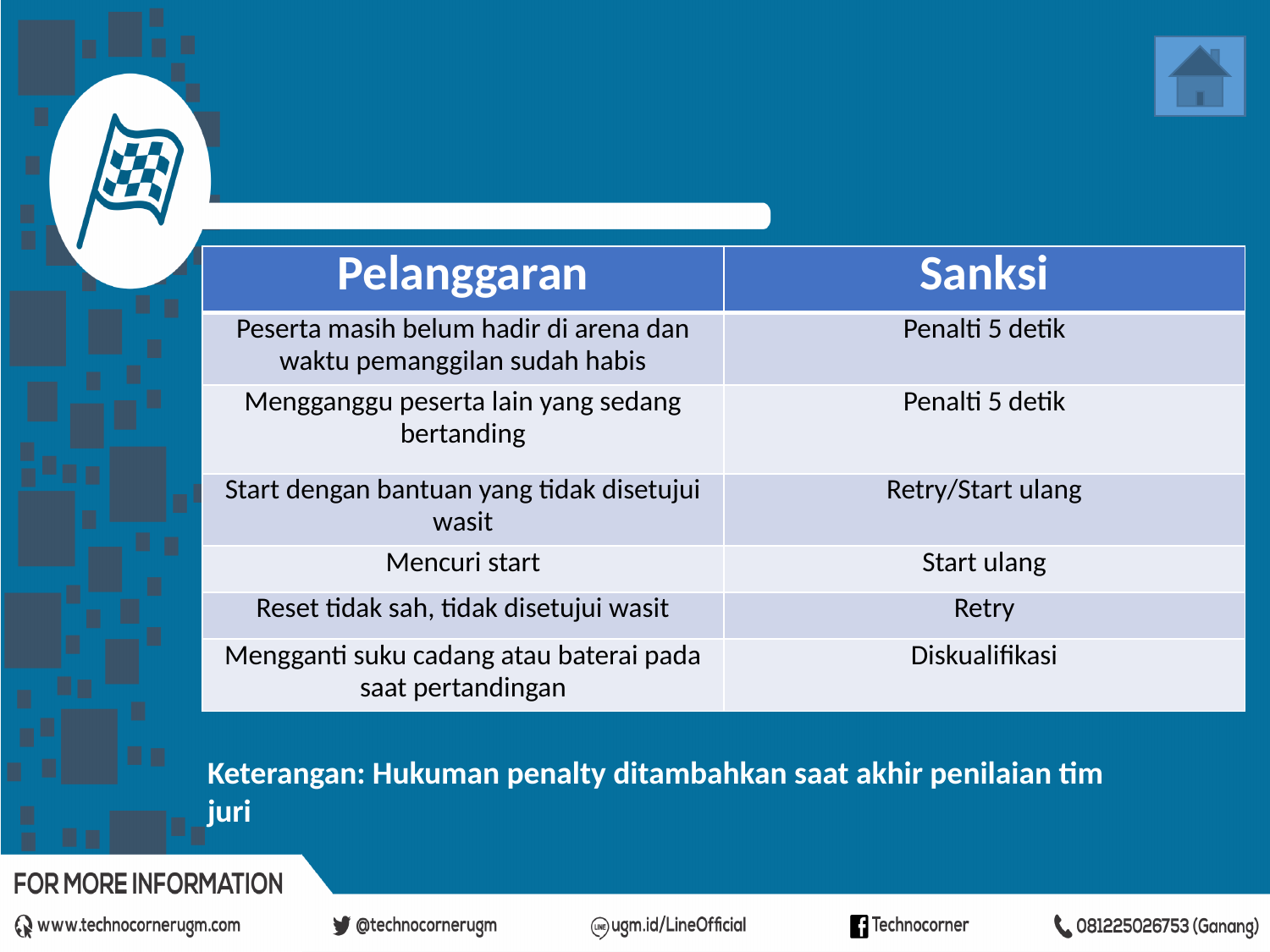

| Pelanggaran | Sanksi |
| --- | --- |
| Peserta masih belum hadir di arena dan waktu pemanggilan sudah habis | Penalti 5 detik |
| Mengganggu peserta lain yang sedang bertanding | Penalti 5 detik |
| Start dengan bantuan yang tidak disetujui wasit | Retry/Start ulang |
| Mencuri start | Start ulang |
| Reset tidak sah, tidak disetujui wasit | Retry |
| Mengganti suku cadang atau baterai pada saat pertandingan | Diskualifikasi |
Keterangan: Hukuman penalty ditambahkan saat akhir penilaian tim juri